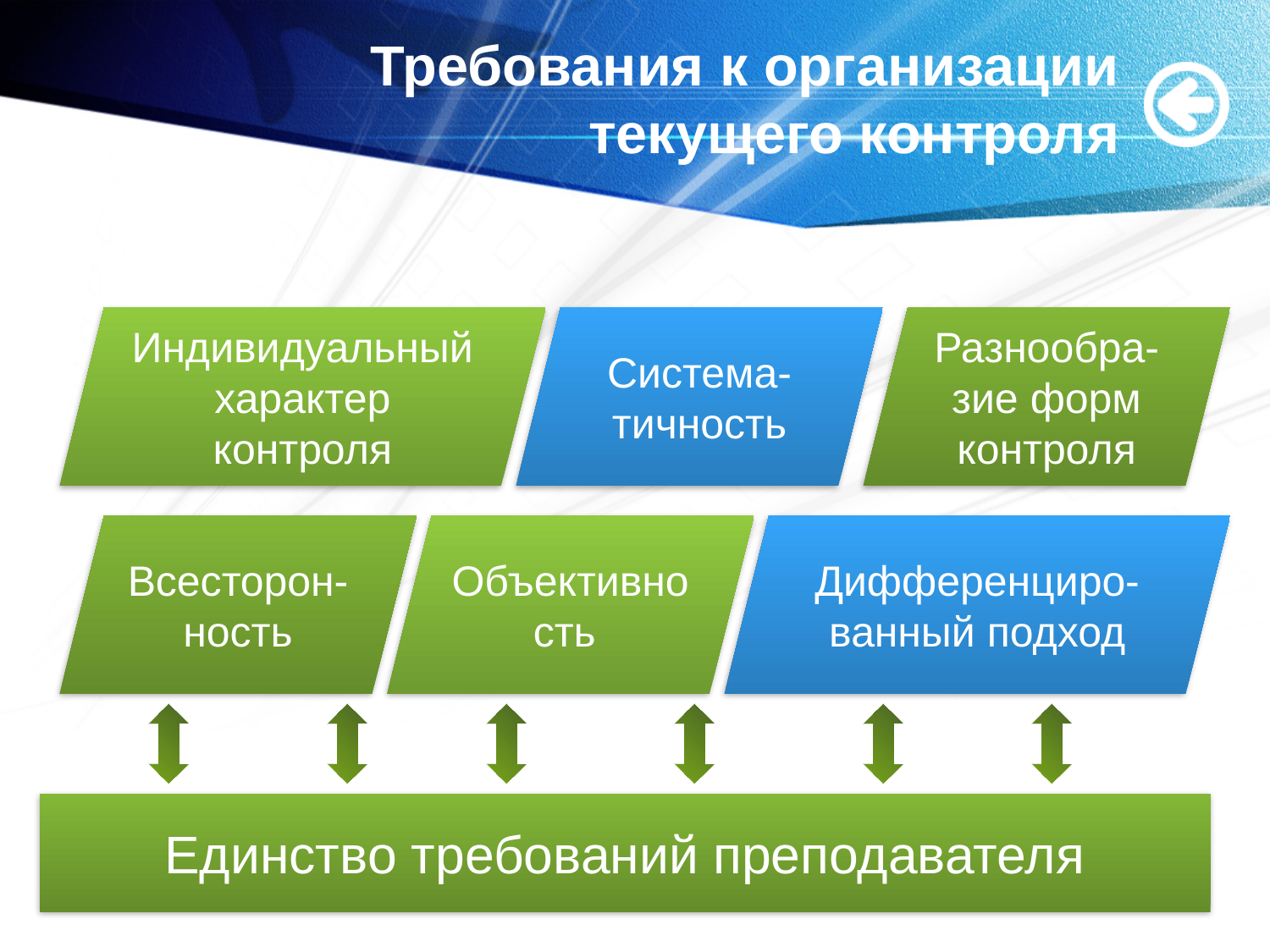

# Требования к организации текущего контроля
Индивидуальный
характер контроля
Система-тичность
Разнообра-зие форм контроля
Всесторон-ность
Объективность
Дифференциро-ванный подход

Единство требований преподавателя